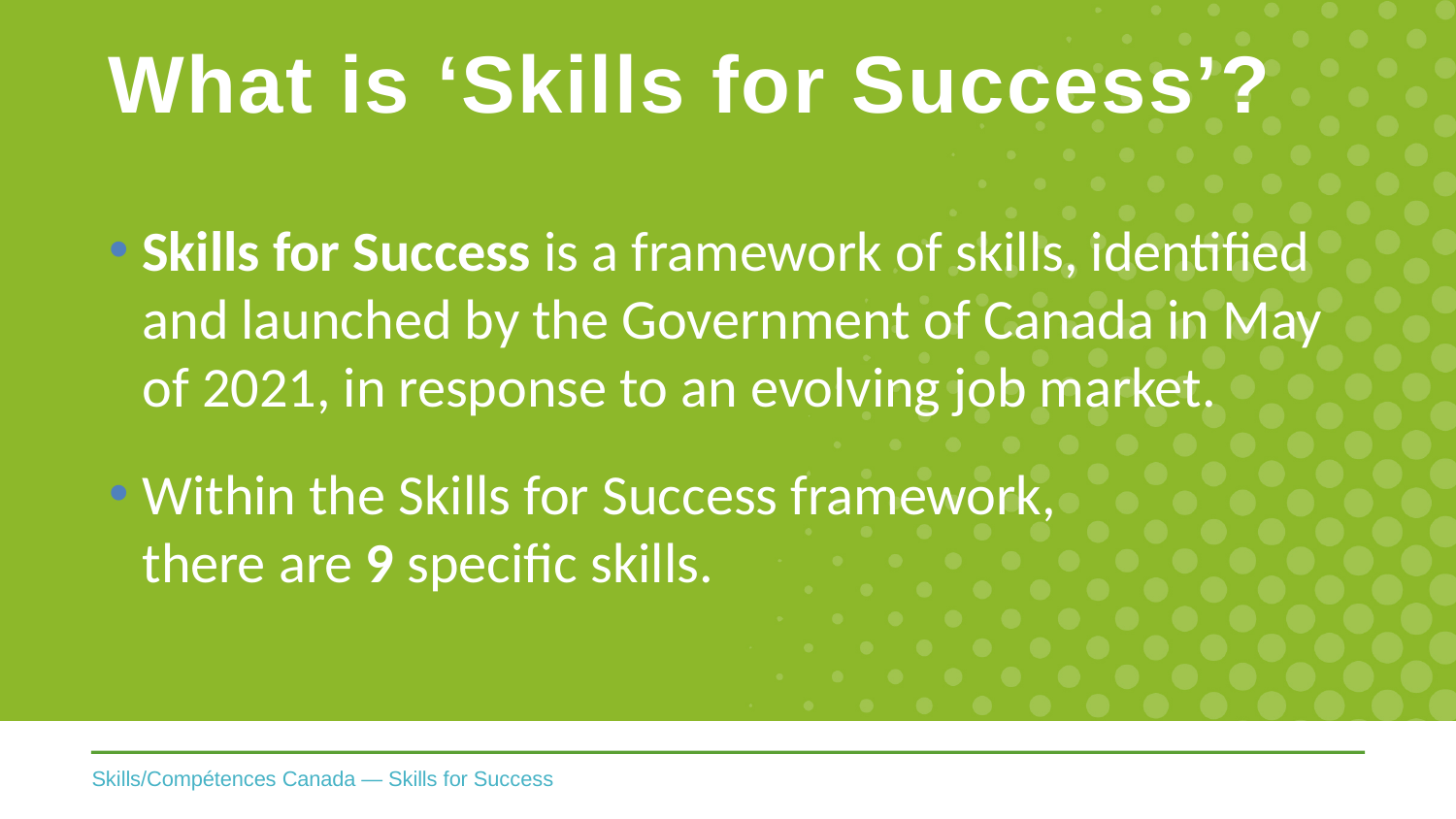

# What is ‘Skills for Success’?
Skills for Success is a framework of skills, identified and launched by the Government of Canada in May of 2021, in response to an evolving job market.
Within the Skills for Success framework,
there are 9 specific skills.